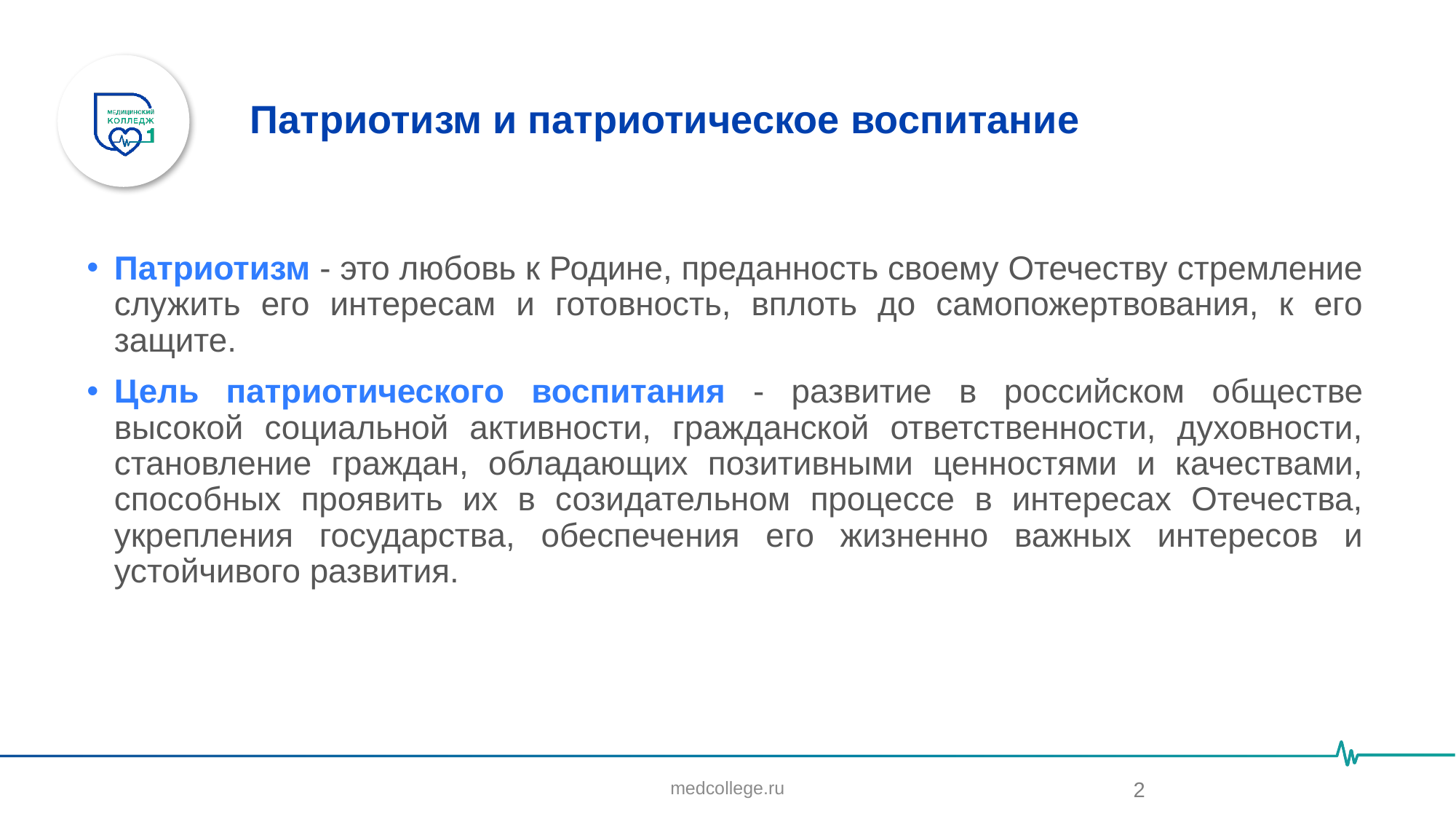

# Патриотизм и патриотическое воспитание
Патриотизм - это любовь к Родине, преданность своему Отечеству стремление служить его интересам и готовность, вплоть до самопожертвования, к его защите.
Цель патриотического воспитания - развитие в российском обществе высокой социальной активности, гражданской ответственности, духовности, становление граждан, обладающих позитивными ценностями и качествами, способных проявить их в созидательном процессе в интересах Отечества, укрепления государства, обеспечения его жизненно важных интересов и устойчивого развития.
2
medcollege.ru